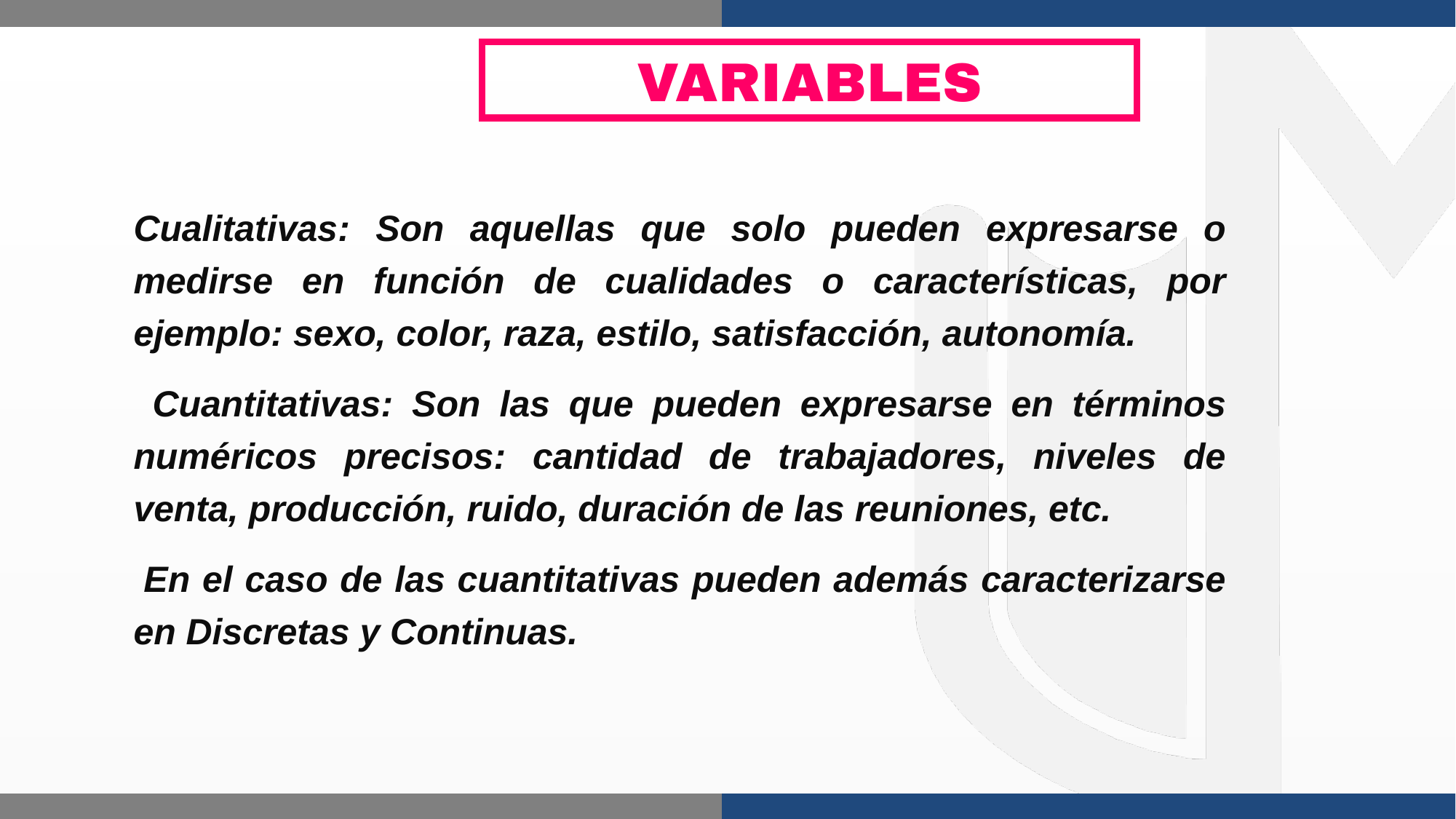

VARIABLES
Cualitativas: Son aquellas que solo pueden expresarse o medirse en función de cualidades o características, por ejemplo: sexo, color, raza, estilo, satisfacción, autonomía.
 Cuantitativas: Son las que pueden expresarse en términos numéricos precisos: cantidad de trabajadores, niveles de venta, producción, ruido, duración de las reuniones, etc.
 En el caso de las cuantitativas pueden además caracterizarse en Discretas y Continuas.